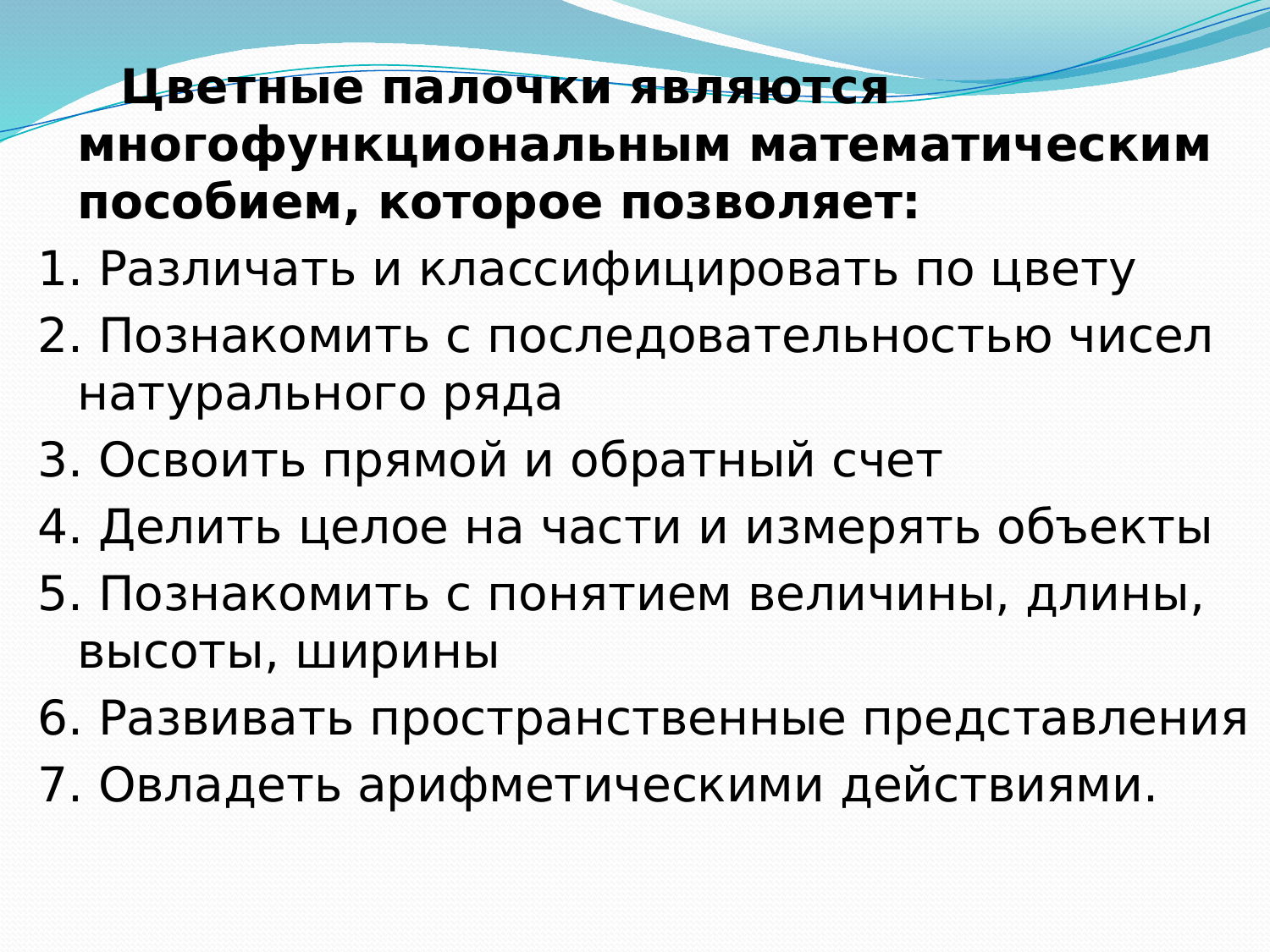

Цветные палочки являются многофункциональным математическим пособием, которое позволяет:
1. Различать и классифицировать по цвету
2. Познакомить с последовательностью чисел натурального ряда
3. Освоить прямой и обратный счет
4. Делить целое на части и измерять объекты
5. Познакомить с понятием величины, длины, высоты, ширины
6. Развивать пространственные представления
7. Овладеть арифметическими действиями.